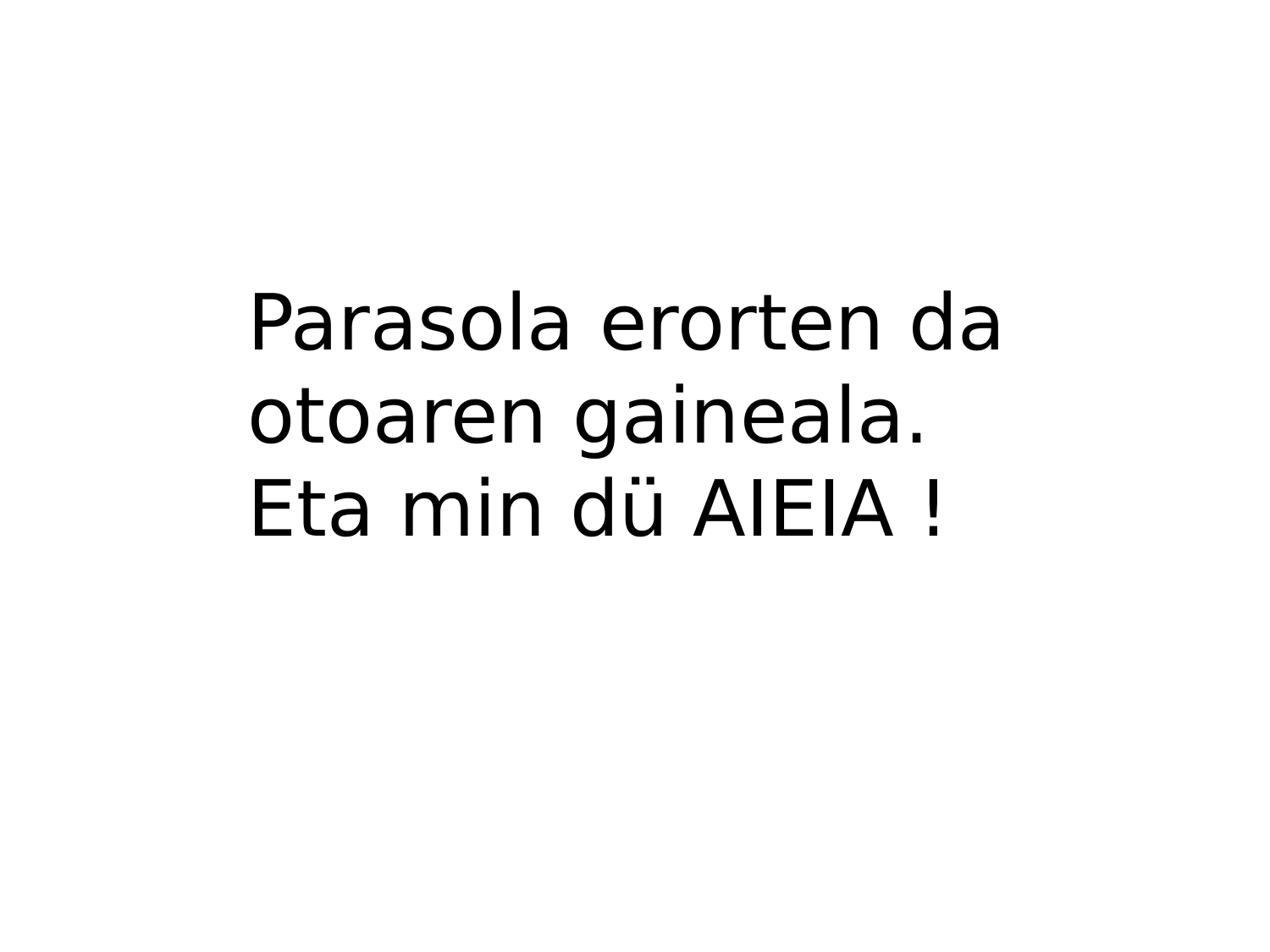

Parasola erorten da otoaren gaineala. Eta min dü AIEIA !